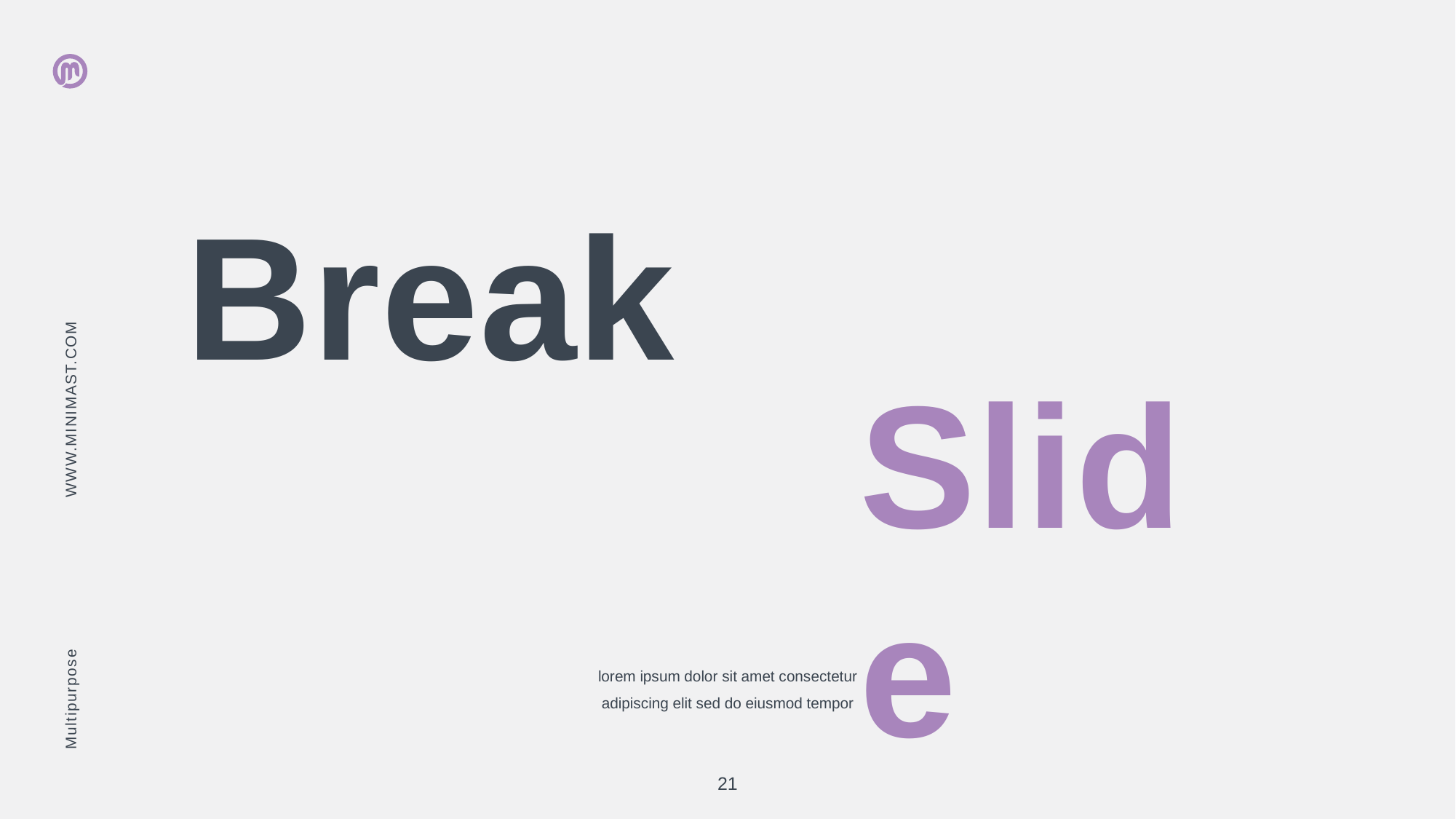

WWW.MINIMAST.COM
Multipurpose

Break
Slide
lorem ipsum dolor sit amet consectetur adipiscing elit sed do eiusmod tempor